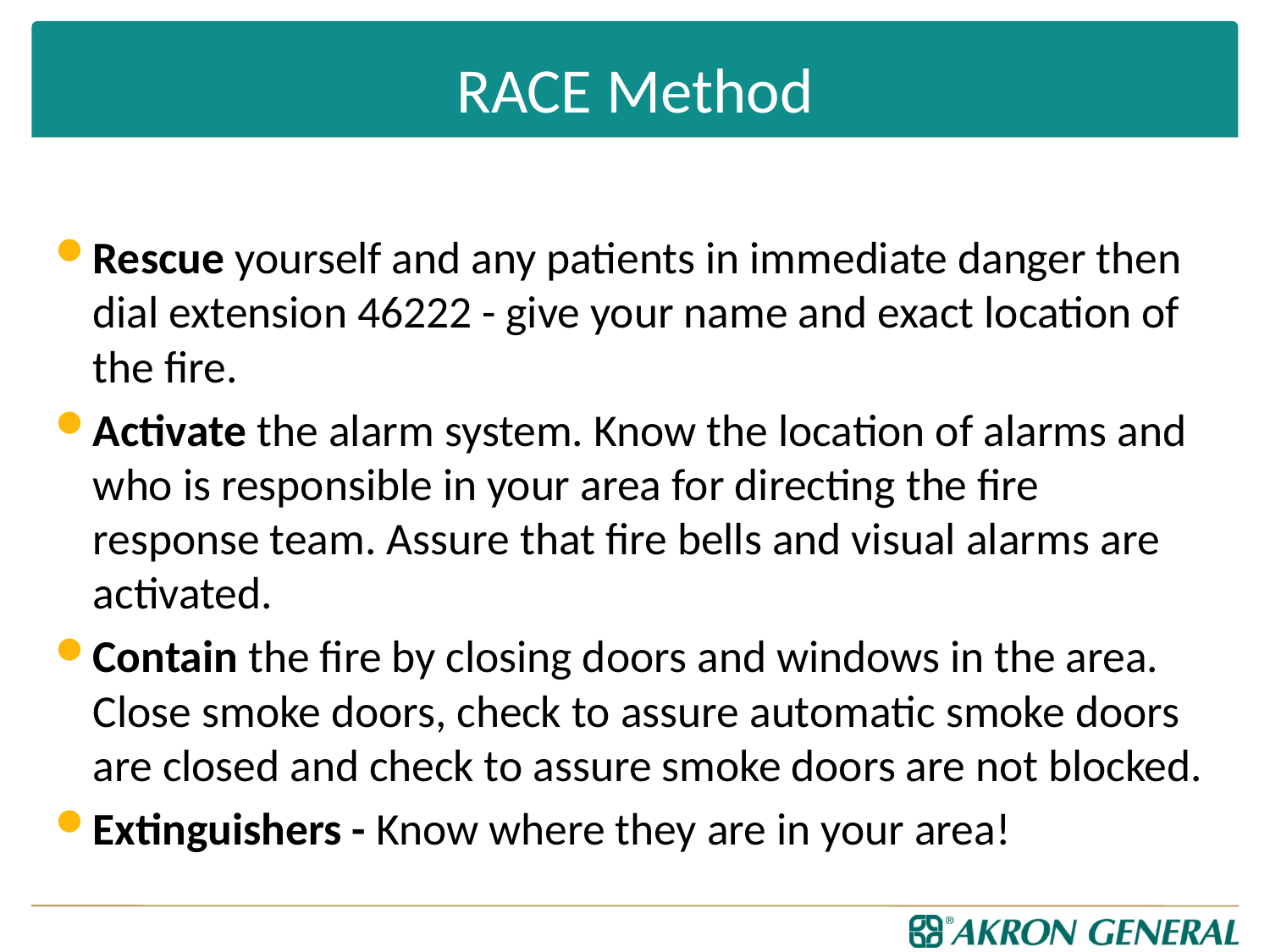

# RACE Method
Rescue yourself and any patients in immediate danger then dial extension 46222 - give your name and exact location of the fire.
Activate the alarm system. Know the location of alarms and who is responsible in your area for directing the fire response team. Assure that fire bells and visual alarms are activated.
Contain the fire by closing doors and windows in the area. Close smoke doors, check to assure automatic smoke doors are closed and check to assure smoke doors are not blocked.
Extinguishers - Know where they are in your area!